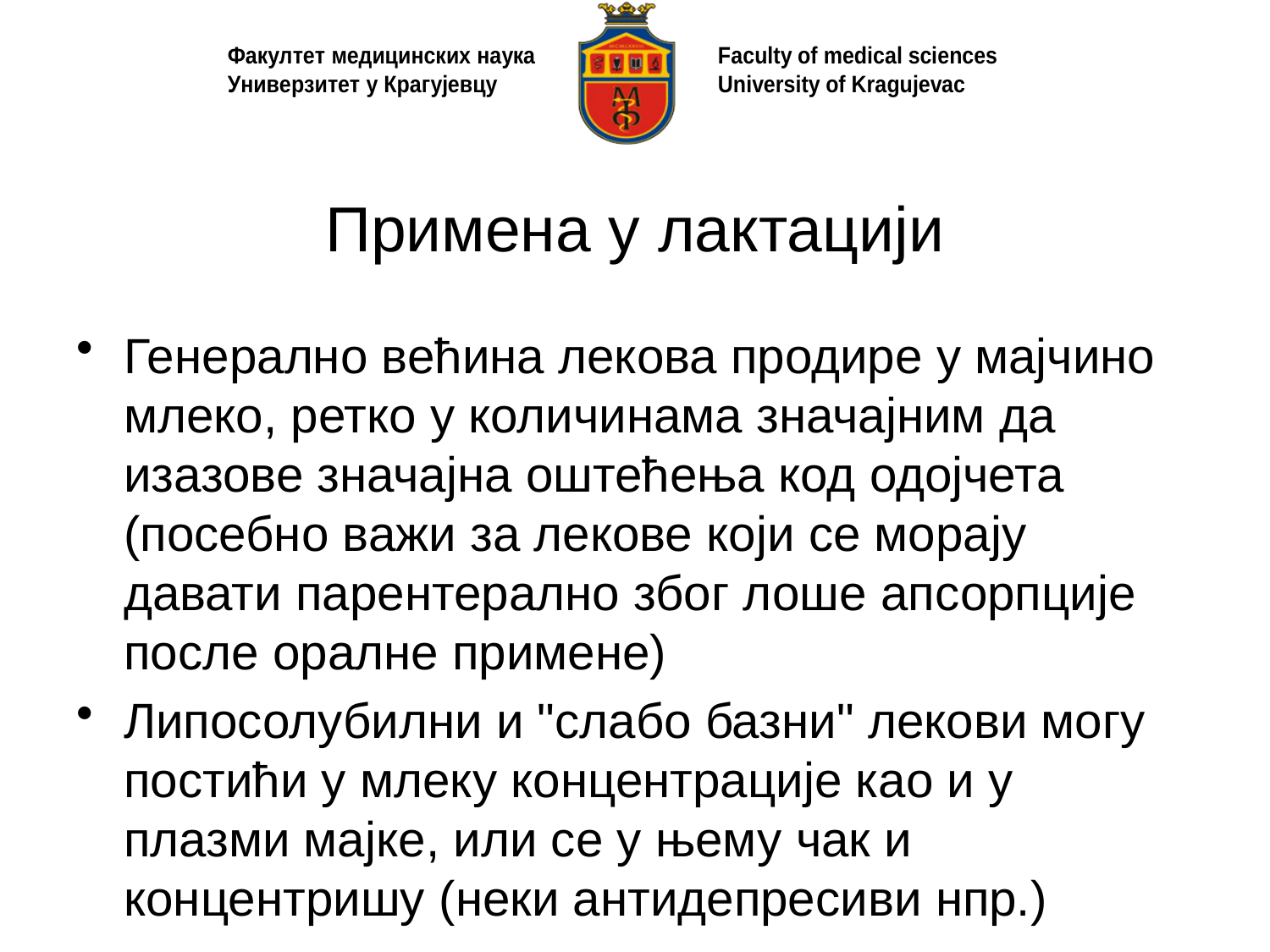

# Примена у лактацији
Генерално већина лекова продире у мајчино млеко, ретко у количинама значајним да изазове значајна оштећења код одојчета (посебно важи за лекове који се морају давати парентерално због лоше апсорпције после оралне примене)
Липосолубилни и "слабо базни" лекови могу постићи у млеку концентрације као и у плазми мајке, или се у њему чак и концентришу (неки антидепресиви нпр.)